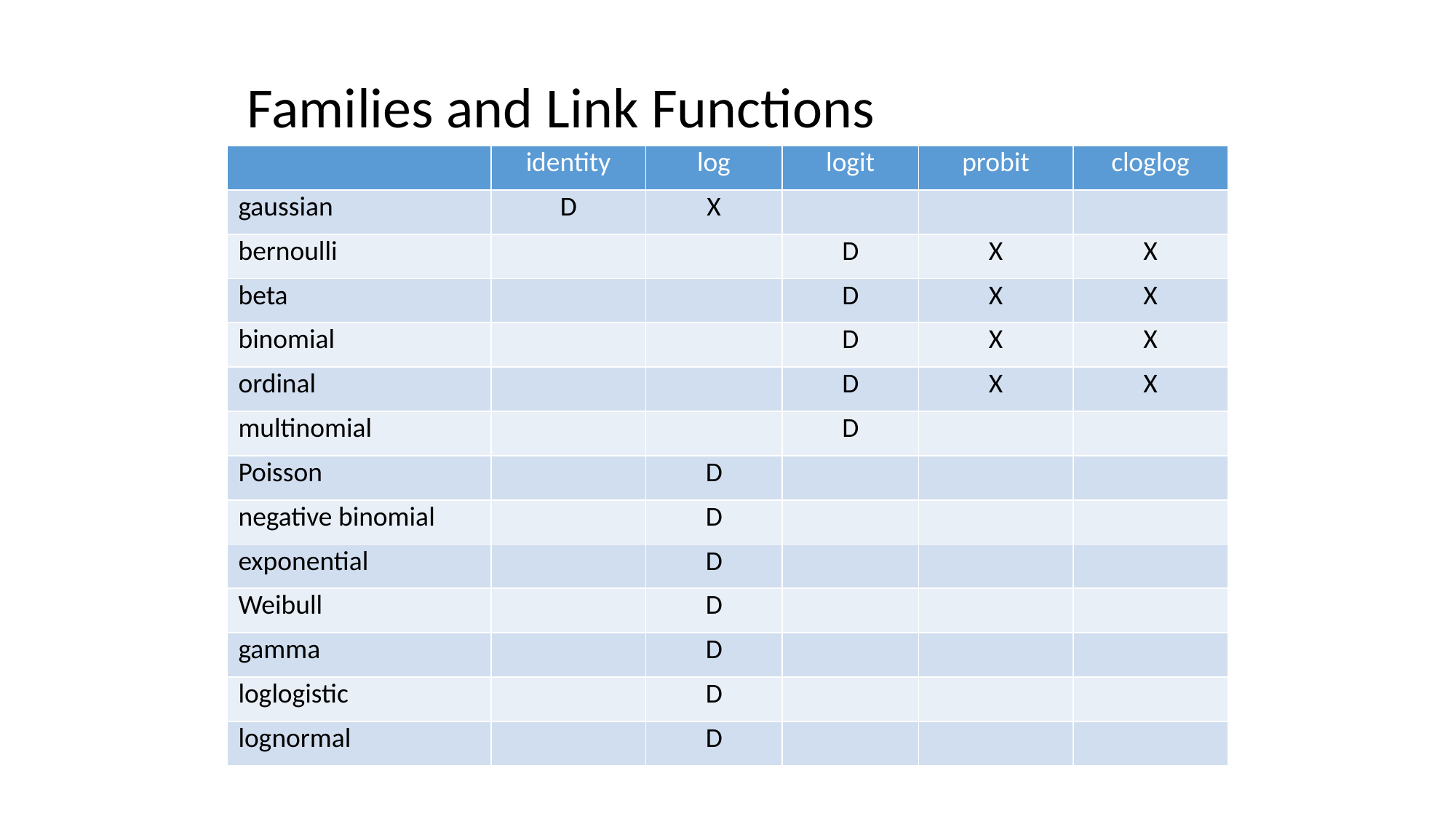

# Families and Link Functions
|  | identity | log | logit | probit | cloglog |
| --- | --- | --- | --- | --- | --- |
| gaussian | D | X |  |  |  |
| bernoulli |  |  | D | X | X |
| beta |  |  | D | X | X |
| binomial |  |  | D | X | X |
| ordinal |  |  | D | X | X |
| multinomial |  |  | D |  |  |
| Poisson |  | D |  |  |  |
| negative binomial |  | D |  |  |  |
| exponential |  | D |  |  |  |
| Weibull |  | D |  |  |  |
| gamma |  | D |  |  |  |
| loglogistic |  | D |  |  |  |
| lognormal |  | D |  |  |  |